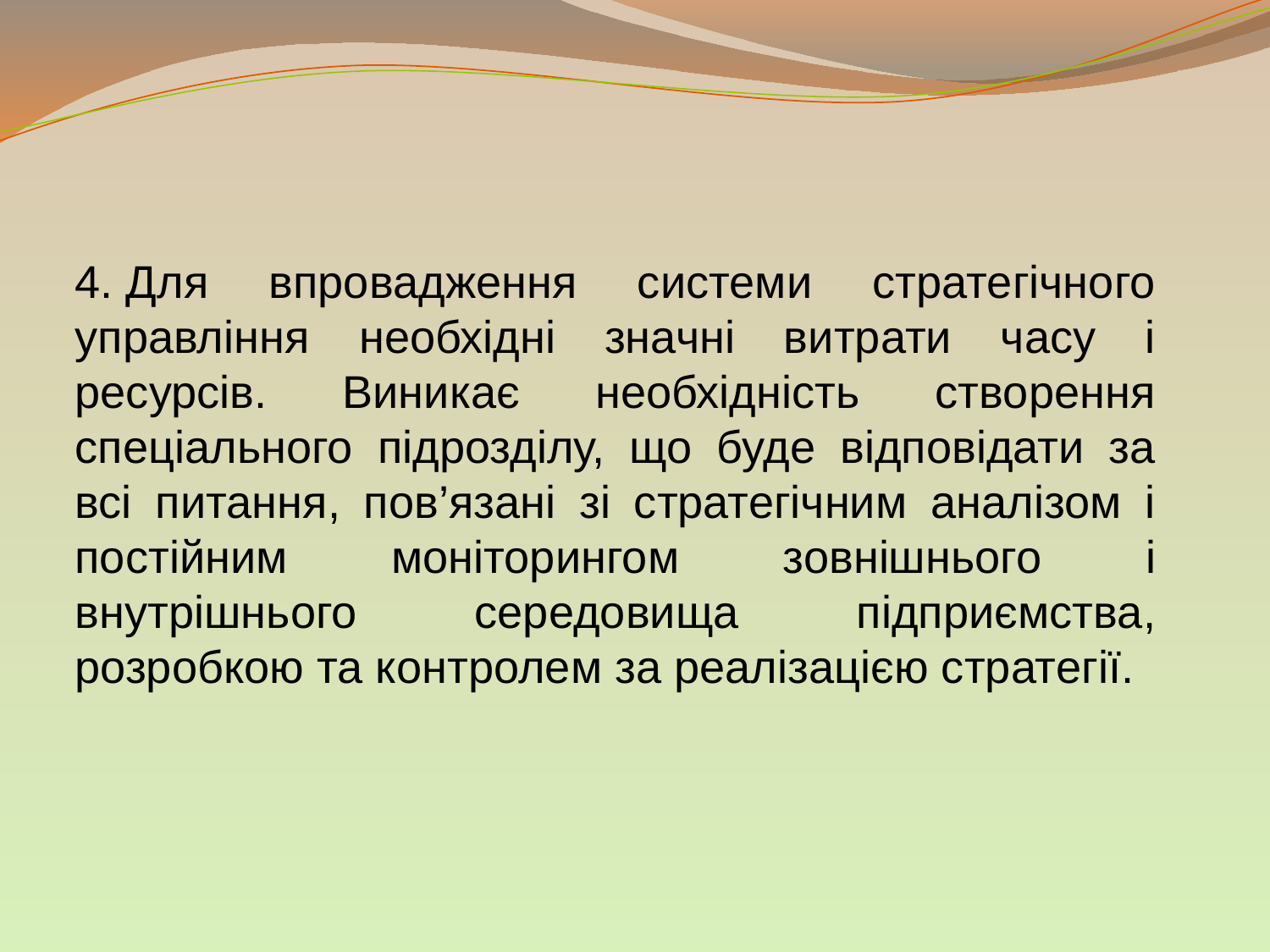

4. Для впровадження системи стратегічного управління необхідні значні витрати часу і ресурсів. Виникає необхідність створення спеціального підрозділу, що буде відповідати за всі питання, пов’язані зі стратегічним аналізом і постійним моніторингом зовнішнього і внутрішнього середовища підприємства, розробкою та контролем за реалізацією стратегії.